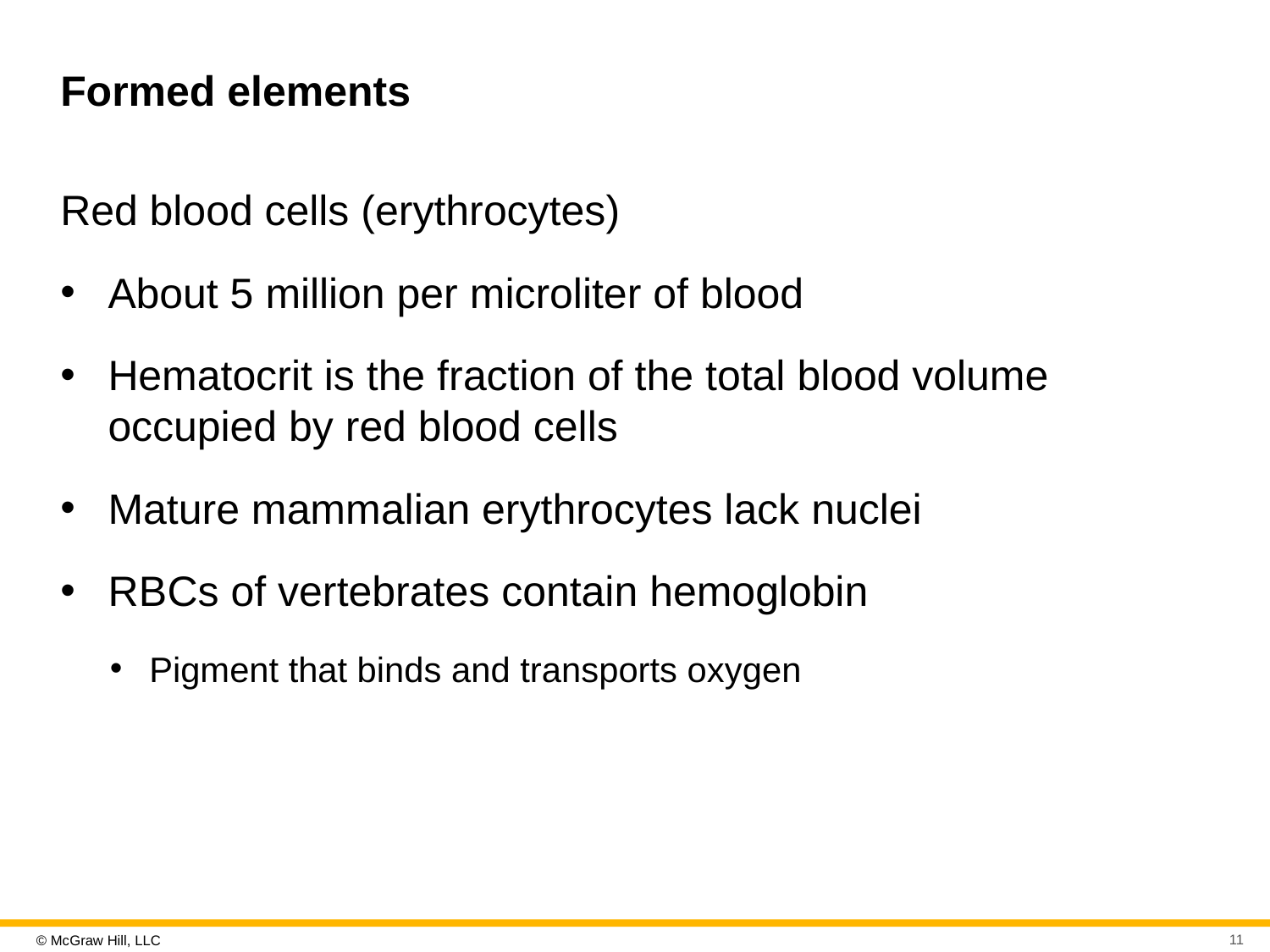

# Formed elements
Red blood cells (erythrocytes)
About 5 million per microliter of blood
Hematocrit is the fraction of the total blood volume occupied by red blood cells
Mature mammalian erythrocytes lack nuclei
R B Cs of vertebrates contain hemoglobin
Pigment that binds and transports oxygen
11